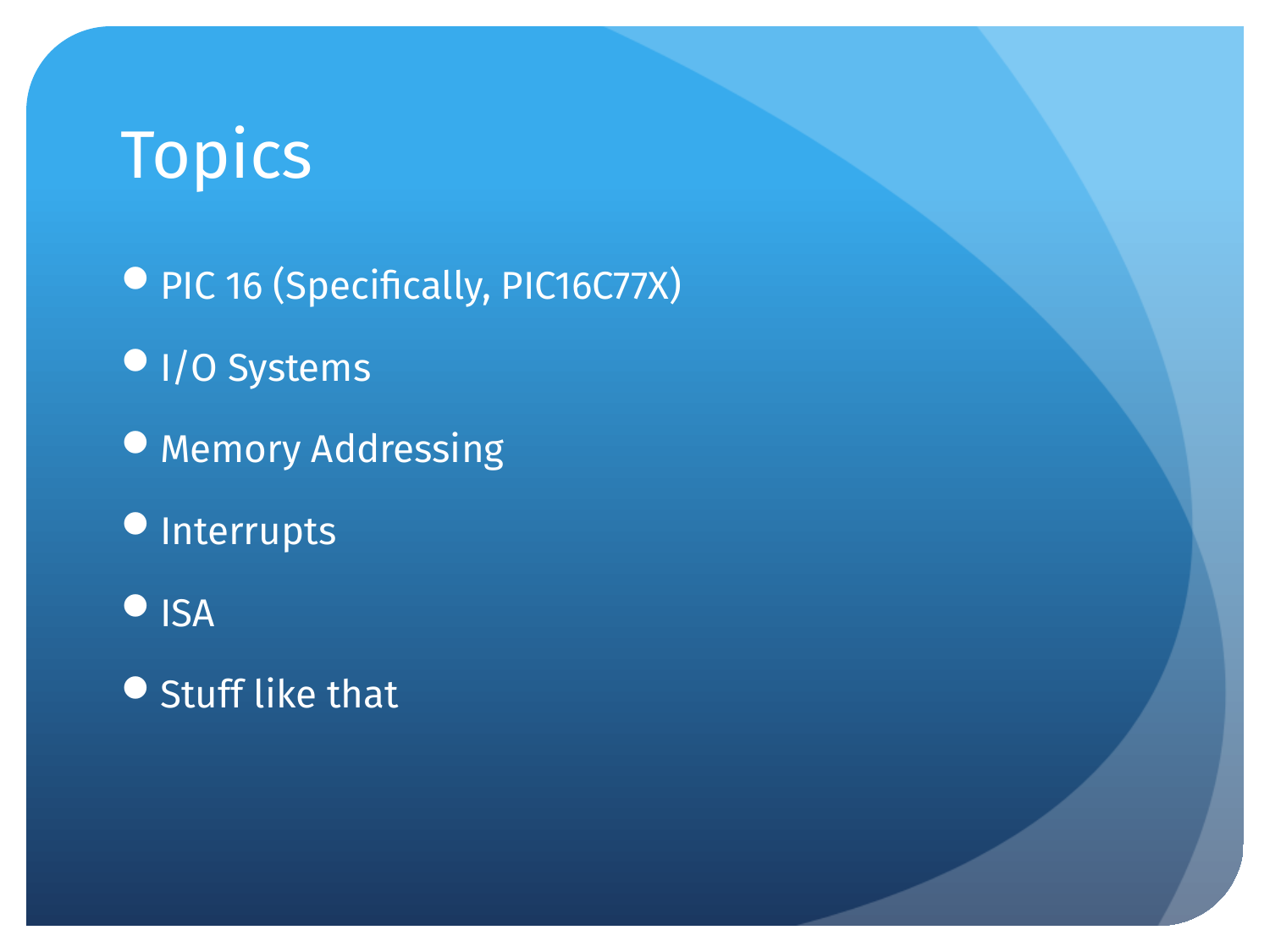

# Topics
PIC 16 (Specifically, PIC16C77X)
I/O Systems
Memory Addressing
Interrupts
ISA
Stuff like that